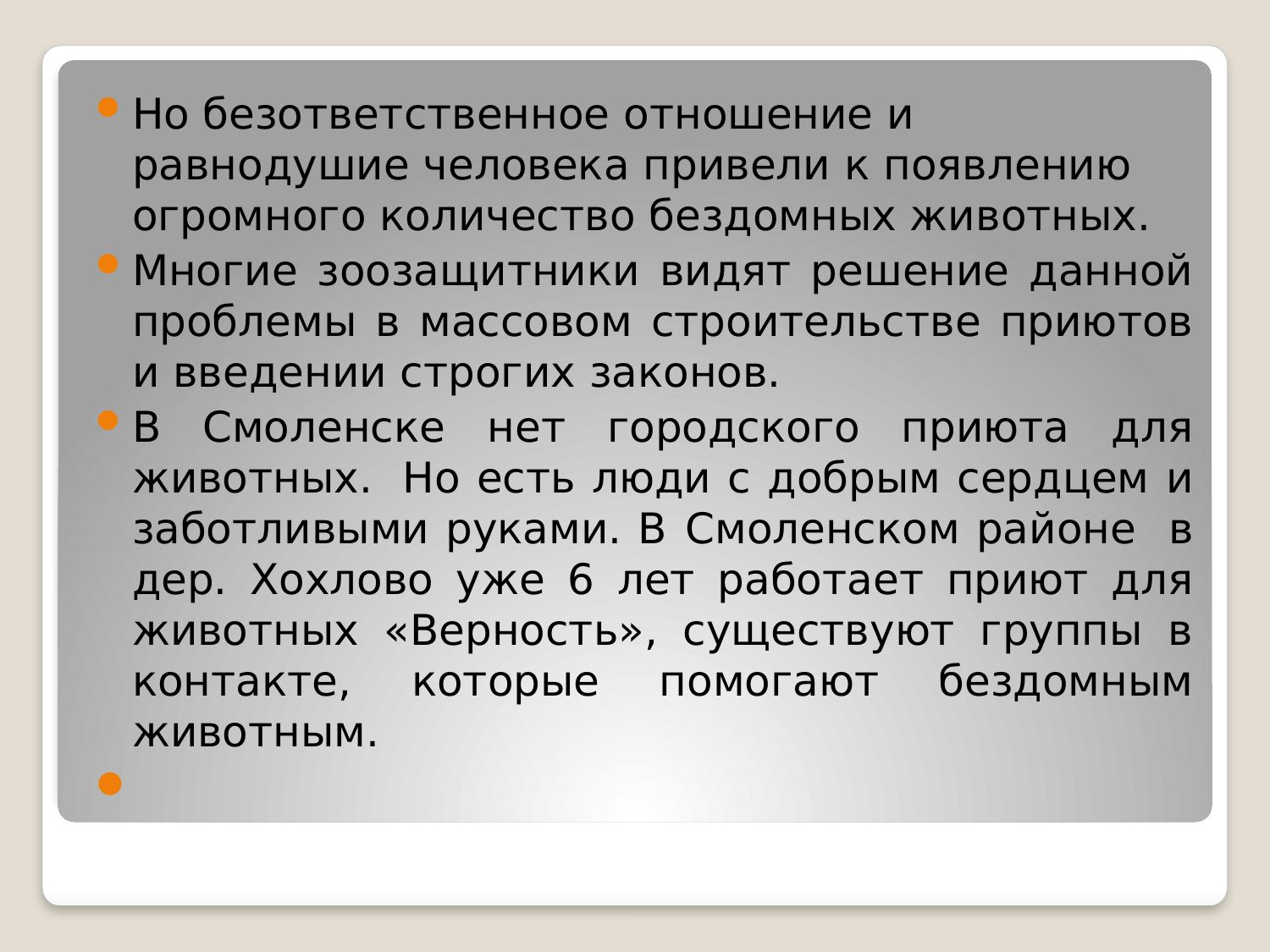

Но безответственное отношение и равнодушие человека привели к появлению огромного количество бездомных животных.
Многие зоозащитники видят решение данной проблемы в массовом строительстве приютов и введении строгих законов.
В Смоленске нет городского приюта для животных.  Но есть люди с добрым сердцем и заботливыми руками. В Смоленском районе  в дер. Хохлово уже 6 лет работает приют для животных «Верность», существуют группы в контакте, которые помогают бездомным животным.

#